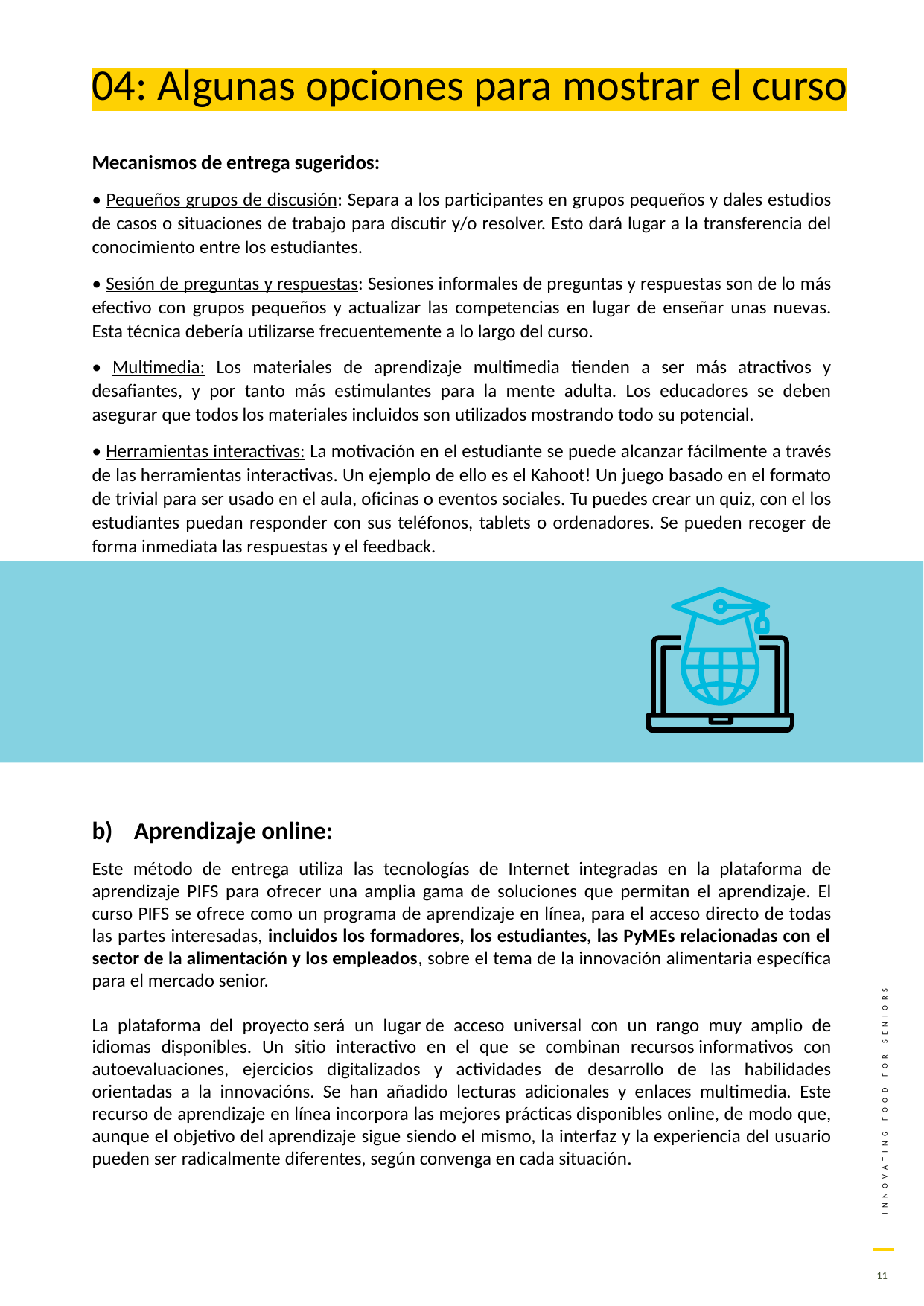

04: Algunas opciones para mostrar el curso
Mecanismos de entrega sugeridos:
• Pequeños grupos de discusión: Separa a los participantes en grupos pequeños y dales estudios de casos o situaciones de trabajo para discutir y/o resolver. Esto dará lugar a la transferencia del conocimiento entre los estudiantes.
• Sesión de preguntas y respuestas: Sesiones informales de preguntas y respuestas son de lo más efectivo con grupos pequeños y actualizar las competencias en lugar de enseñar unas nuevas. Esta técnica debería utilizarse frecuentemente a lo largo del curso.
• Multimedia: Los materiales de aprendizaje multimedia tienden a ser más atractivos y desafiantes, y por tanto más estimulantes para la mente adulta. Los educadores se deben asegurar que todos los materiales incluidos son utilizados mostrando todo su potencial.
• Herramientas interactivas: La motivación en el estudiante se puede alcanzar fácilmente a través de las herramientas interactivas. Un ejemplo de ello es el Kahoot! Un juego basado en el formato de trivial para ser usado en el aula, oficinas o eventos sociales. Tu puedes crear un quiz, con el los estudiantes puedan responder con sus teléfonos, tablets o ordenadores. Se pueden recoger de forma inmediata las respuestas y el feedback.

Aprendizaje online:
Este método de entrega utiliza las tecnologías de Internet integradas en la plataforma de aprendizaje PIFS para ofrecer una amplia gama de soluciones que permitan el aprendizaje. El curso PIFS se ofrece como un programa de aprendizaje en línea, para el acceso directo de todas las partes interesadas, incluidos los formadores, los estudiantes, las PyMEs relacionadas con el sector de la alimentación y los empleados, sobre el tema de la innovación alimentaria específica para el mercado senior.

La plataforma del proyecto será un lugar de acceso universal con un rango muy amplio de idiomas disponibles. Un sitio interactivo en el que se combinan recursos informativos con autoevaluaciones, ejercicios digitalizados y actividades de desarrollo de las habilidades orientadas a la innovacións. Se han añadido lecturas adicionales y enlaces multimedia. Este recurso de aprendizaje en línea incorpora las mejores prácticas disponibles online, de modo que, aunque el objetivo del aprendizaje sigue siendo el mismo, la interfaz y la experiencia del usuario pueden ser radicalmente diferentes, según convenga en cada situación.